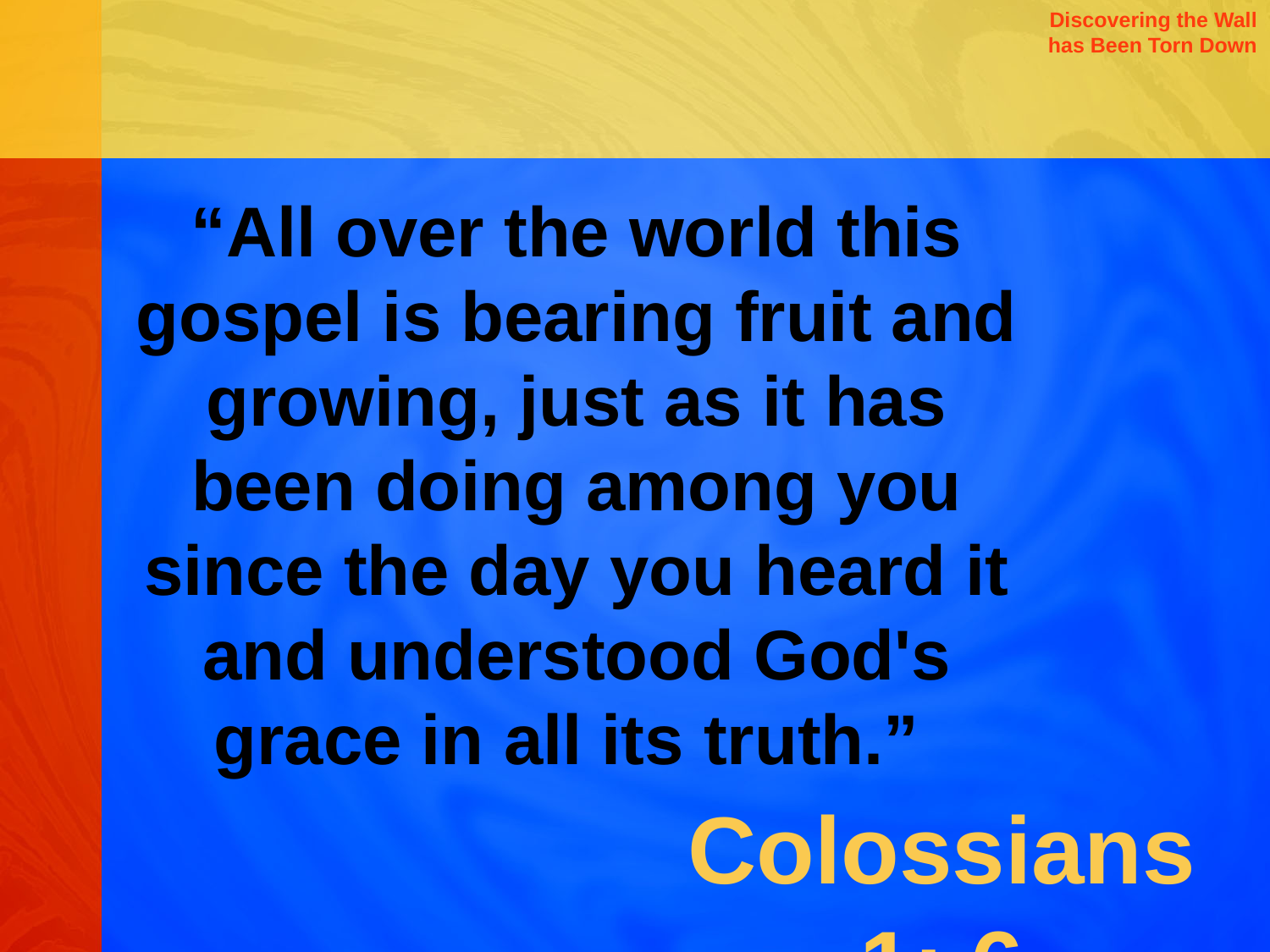

Discovering the Wall has Been Torn Down
“All over the world this gospel is bearing fruit and growing, just as it has been doing among you since the day you heard it and understood God's grace in all its truth.”
Colossians 1: 6